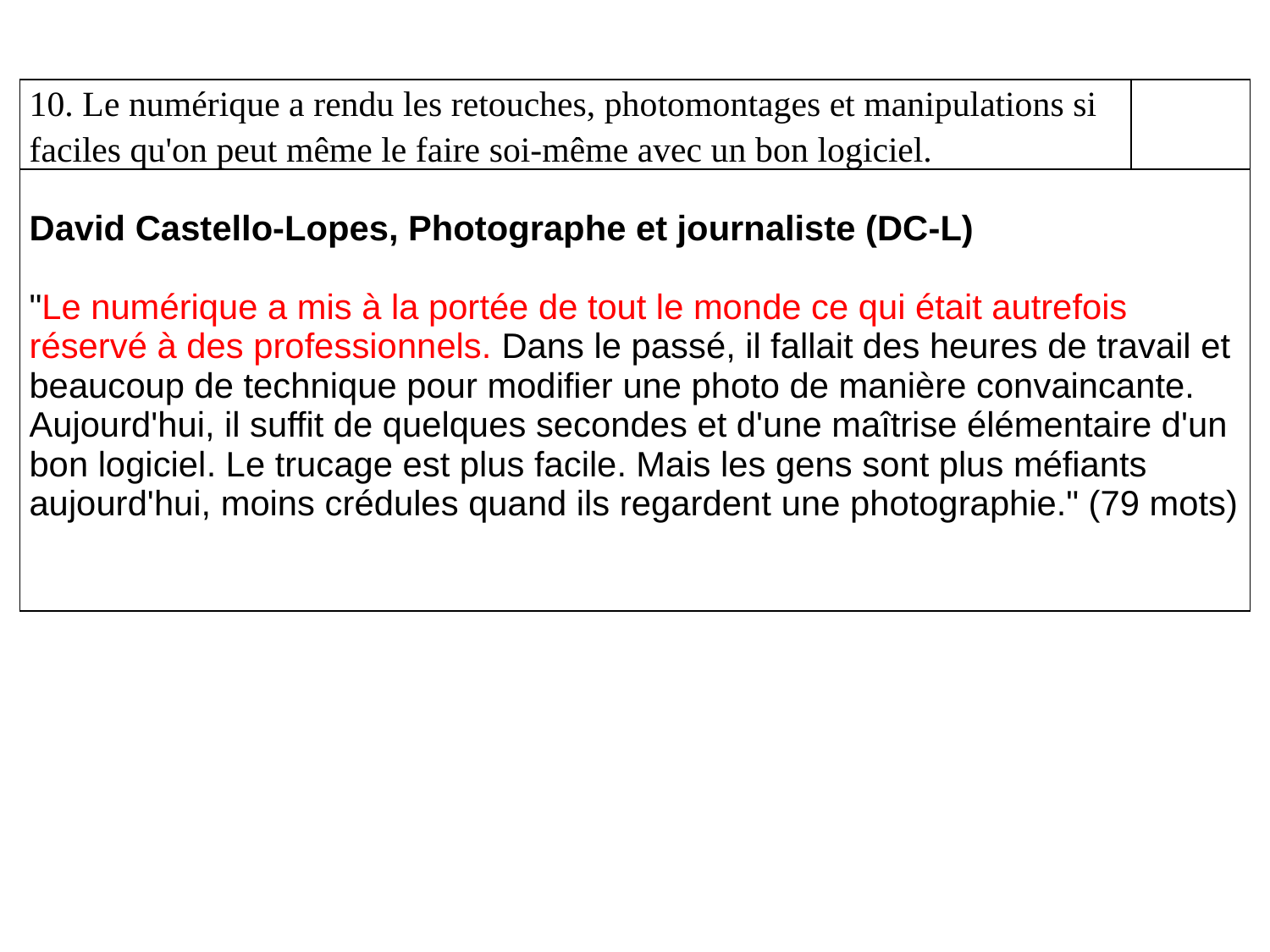

| 10. Le numérique a rendu les retouches, photomontages et manipulations si faciles qu'on peut même le faire soi-même avec un bon logiciel. |  |
| --- | --- |
| David Castello-Lopes, Photographe et journaliste (DC-L) "Le numérique a mis à la portée de tout le monde ce qui était autrefois réservé à des professionnels. Dans le passé, il fallait des heures de travail et beaucoup de technique pour modifier une photo de manière convaincante. Aujourd'hui, il suffit de quelques secondes et d'une maîtrise élémentaire d'un bon logiciel. Le trucage est plus facile. Mais les gens sont plus méfiants aujourd'hui, moins crédules quand ils regardent une photographie." (79 mots) |  |